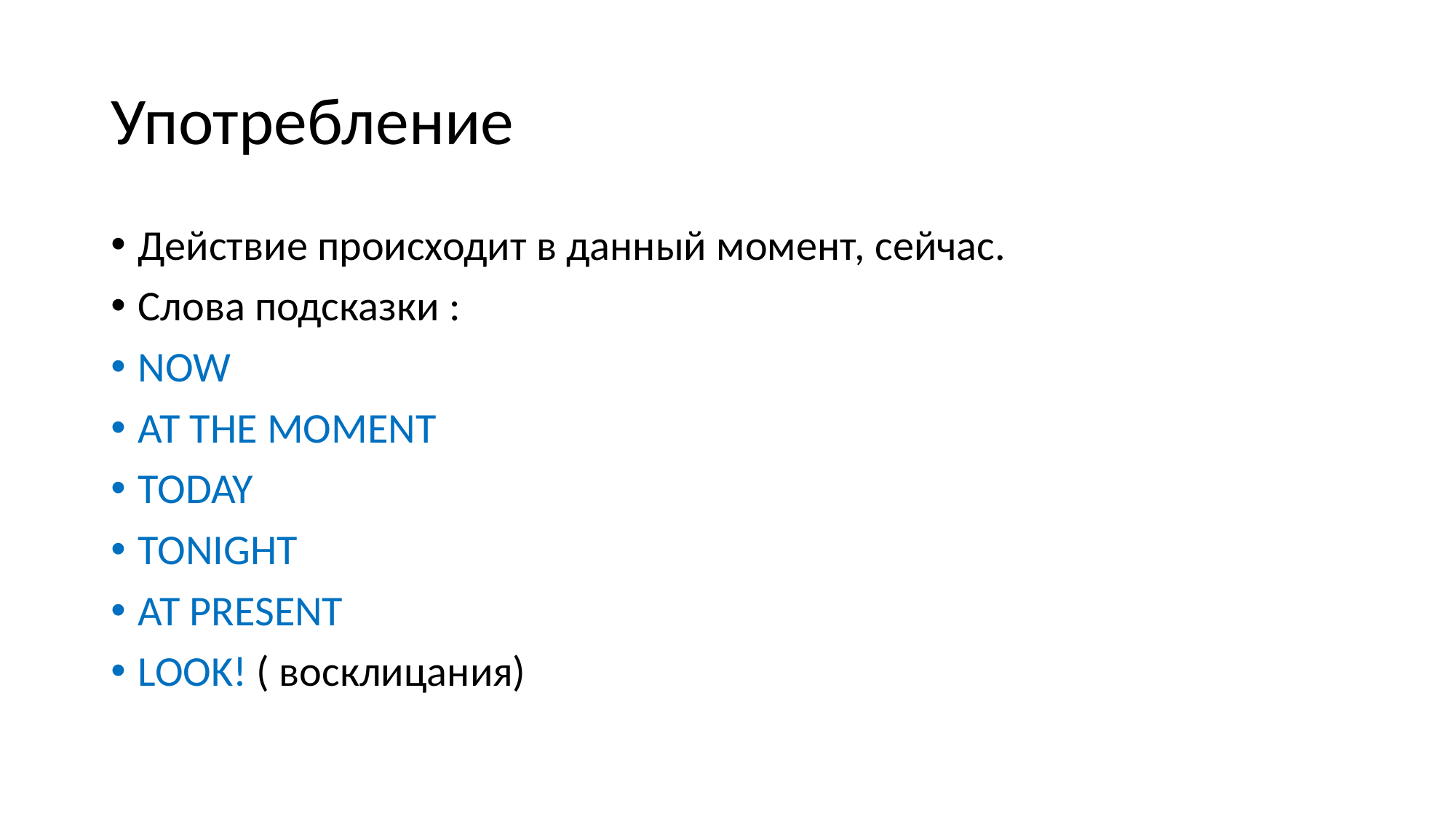

# Употребление
Действие происходит в данный момент, сейчас.
Слова подсказки :
NOW
AT THE MOMENT
TODAY
TONIGHT
AT PRESENT
LOOK! ( восклицания)